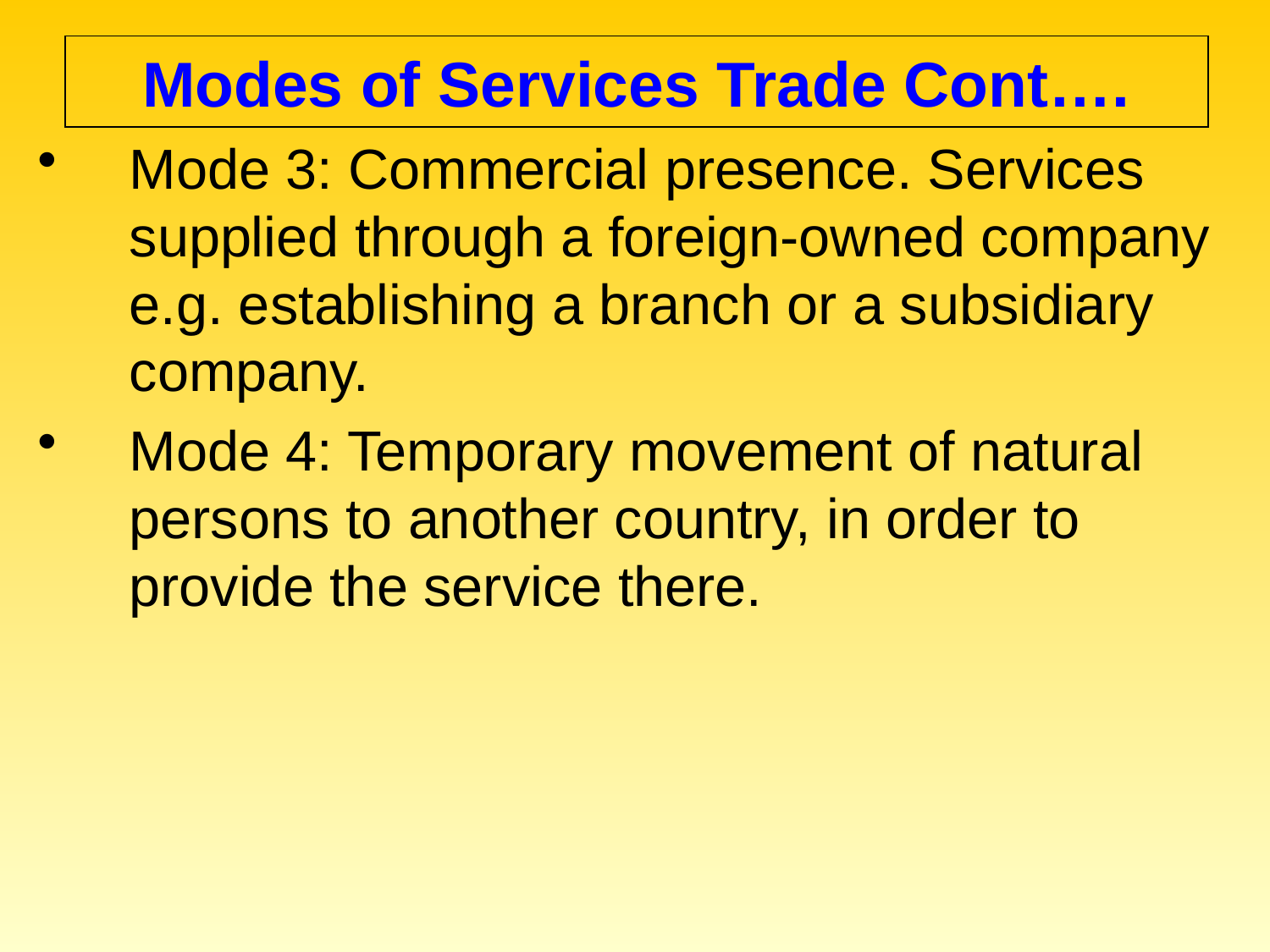

# Modes of Services Trade Cont….

Mode 3: Commercial presence. Services supplied through a foreign-owned company e.g. establishing a branch or a subsidiary company.
Mode 4: Temporary movement of natural persons to another country, in order to provide the service there.